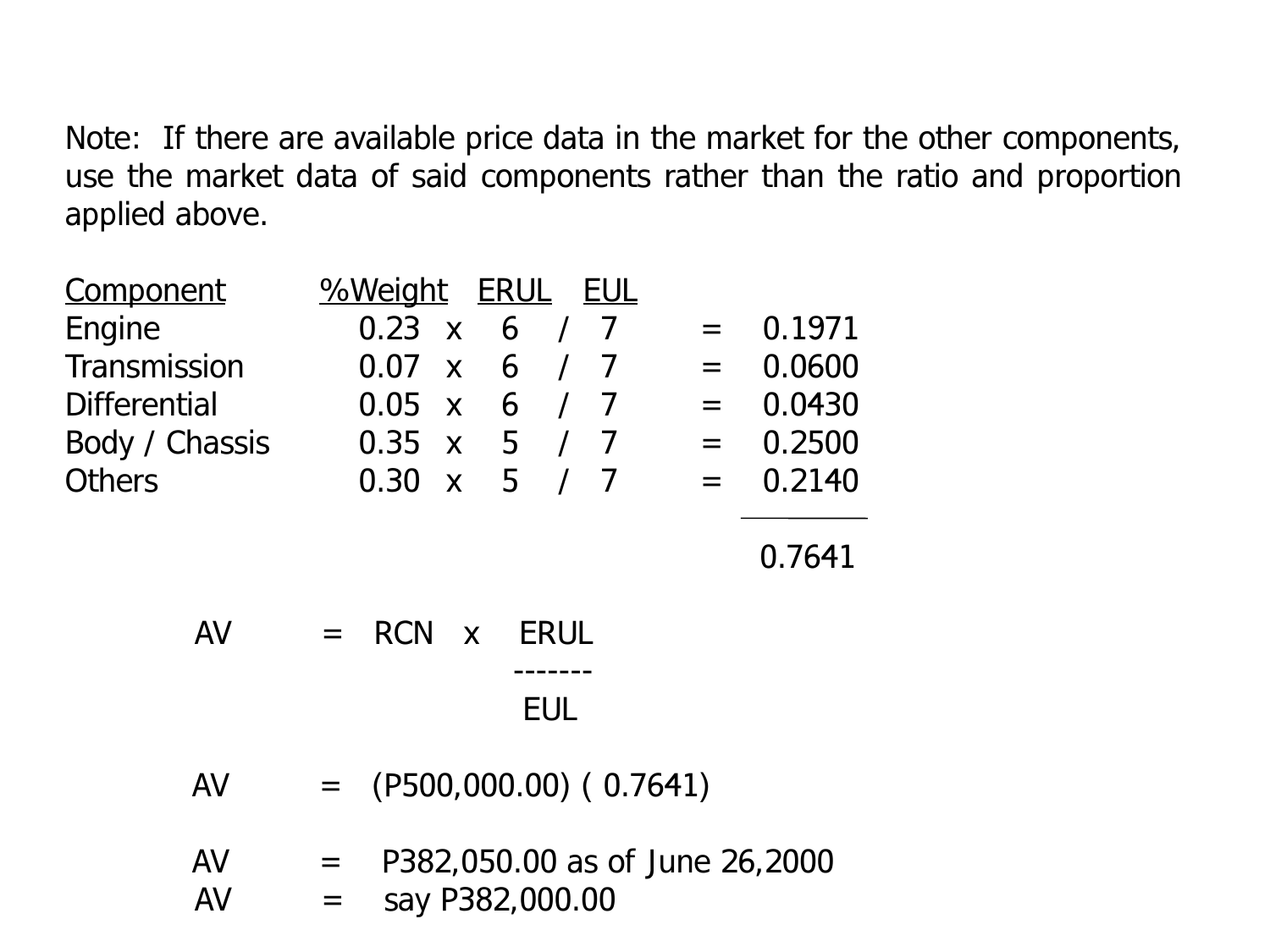

Note:  If there are available price data in the market for the other components, use the market data of said components rather than the ratio and proportion applied above.

Component 	%Weight   ERUL	 EUL
Engine		    0.23	x    6    /   7	=    0.1971
Transmission	    0.07	x    6    /   7	=    0.0600
Differential	    0.05	x    6    /   7 	=    0.0430
Body / Chassis	    0.35	x    5    /   7	=    0.2500
Others		    0.30	x    5    /   7	=    0.2140

					      0.7641

             AV         =   RCN   x    ERUL
                                             -------
                                              EUL

	AV	=   (P500,000.00) ( 0.7641)

	AV	=    P382,050.00 as of June 26,2000
             AV         =    say P382,000.00